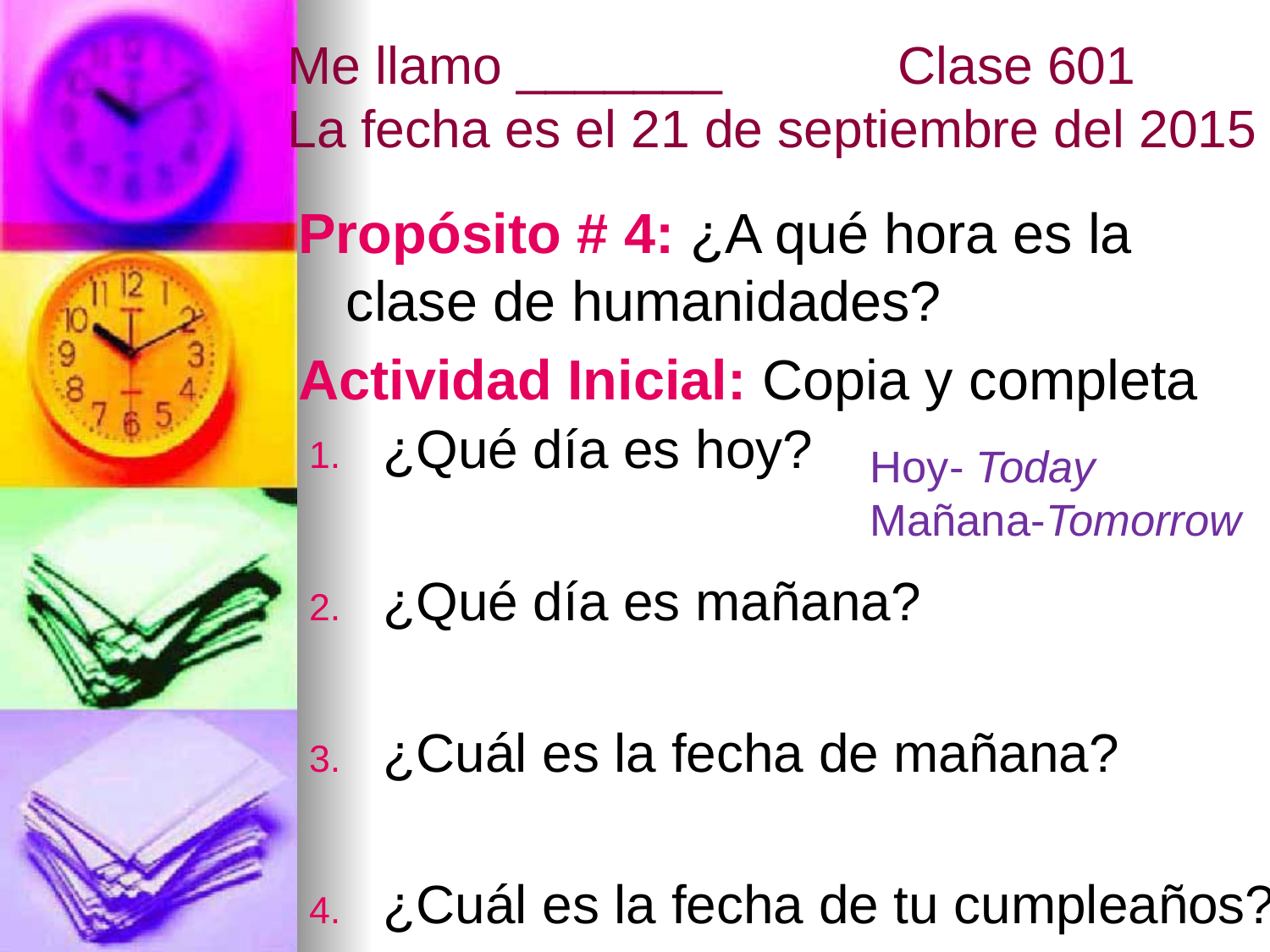

# Me llamo _______            Clase 601 La fecha es el 21 de septiembre del 2015
Propósito # 4: ¿A qué hora es la clase de humanidades?
Actividad Inicial: Copia y completa

¿Qué día es hoy?

¿Qué día es mañana?

¿Cuál es la fecha de mañana?

¿Cuál es la fecha de tu cumpleaños?
Hoy- Today
Mañana-Tomorrow